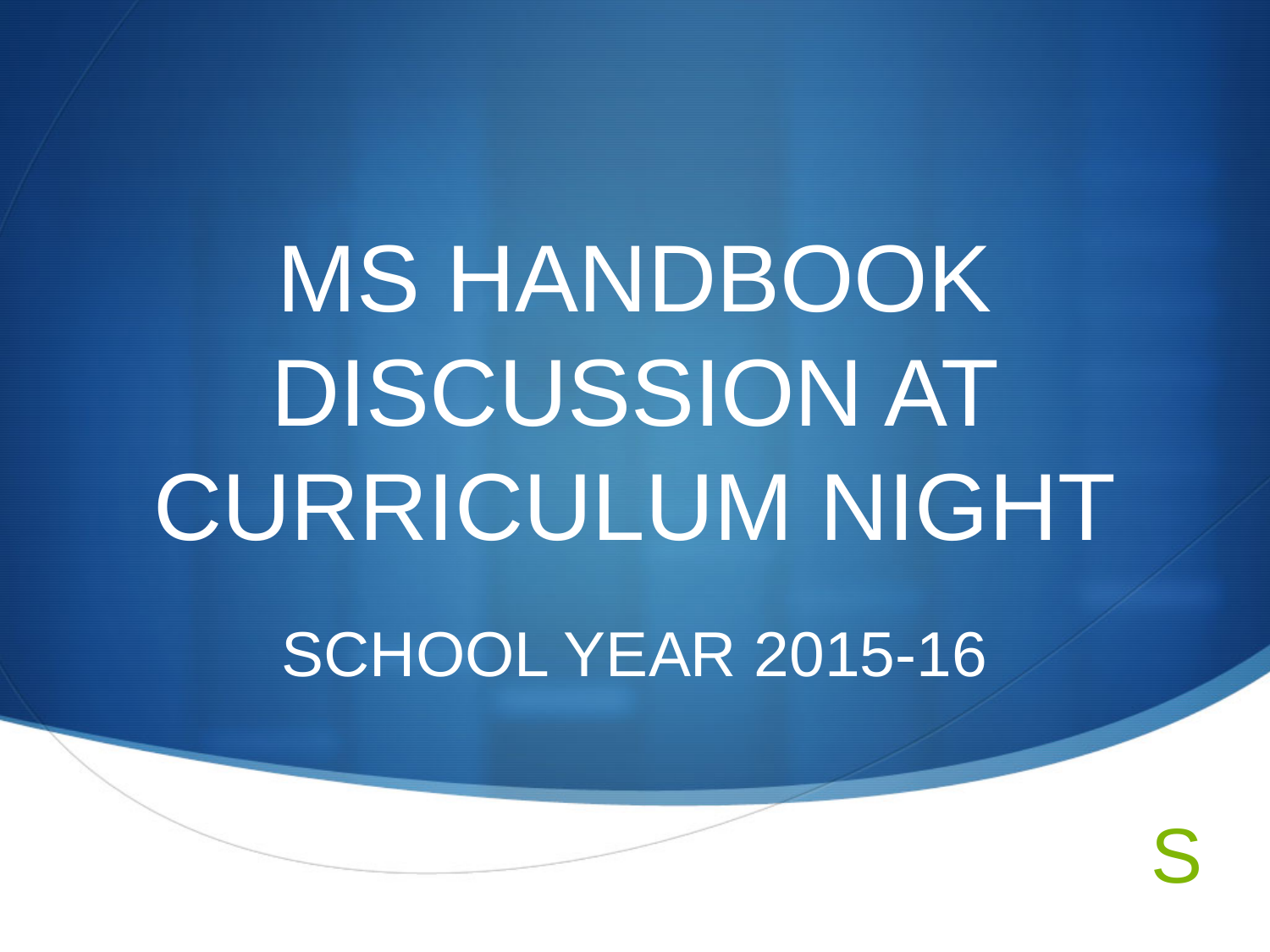

# MS HANDBOOK DISCUSSION AT CURRICULUM NIGHT
SCHOOL YEAR 2015-16